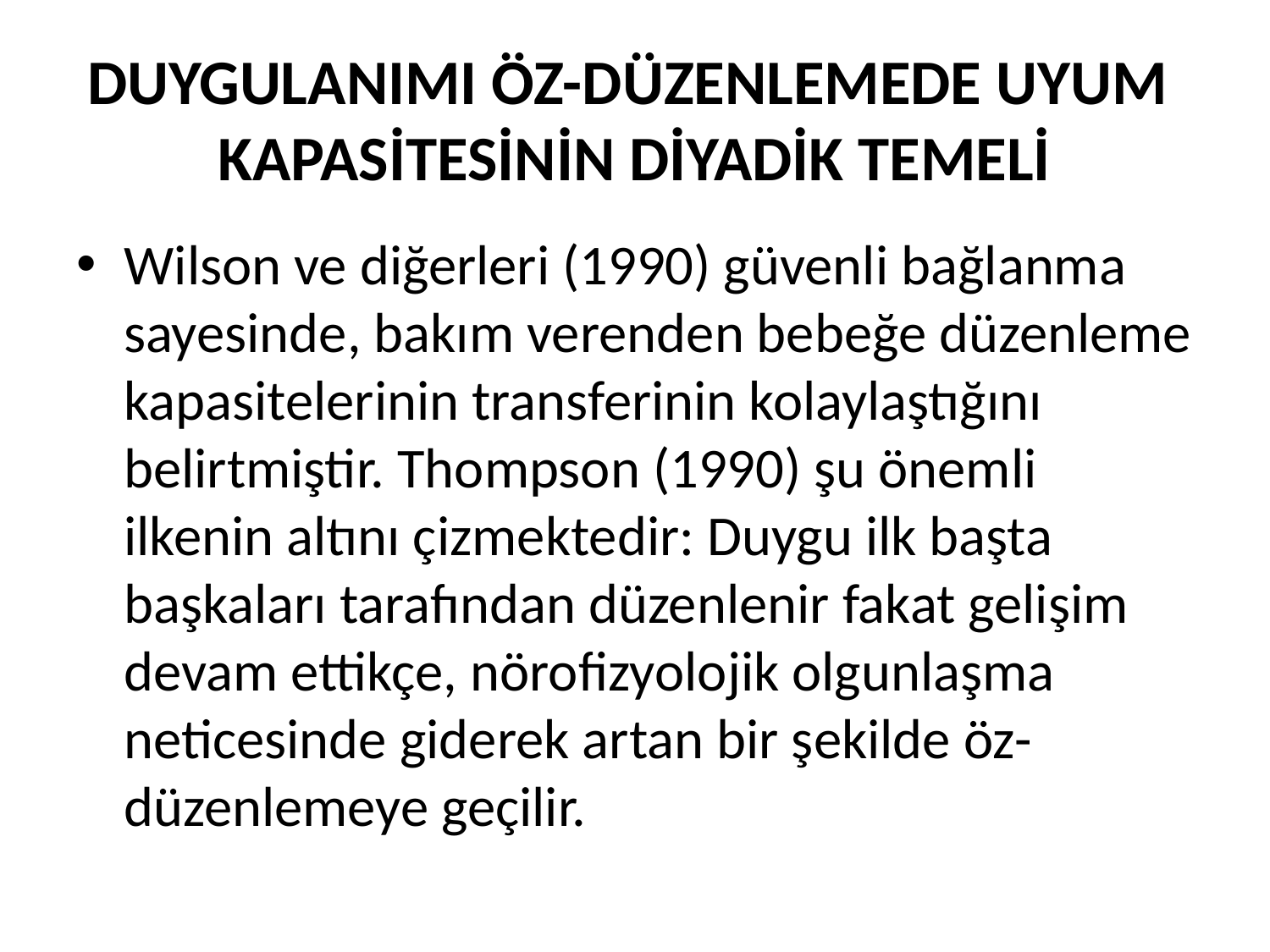

# DUYGULANIMI ÖZ-DÜZENLEMEDE UYUM KAPASİTESİNİN DİYADİK TEMELİ
Wilson ve diğerleri (1990) güvenli bağlanma sayesinde, bakım verenden bebeğe düzenleme kapasitelerinin transferinin kolaylaştığını belirtmiştir. Thompson (1990) şu önemli ilkenin altını çizmektedir: Duygu ilk başta başkaları tarafından düzenlenir fakat gelişim devam ettikçe, nörofizyolojik olgunlaşma neticesinde giderek artan bir şekilde öz- düzenlemeye geçilir.